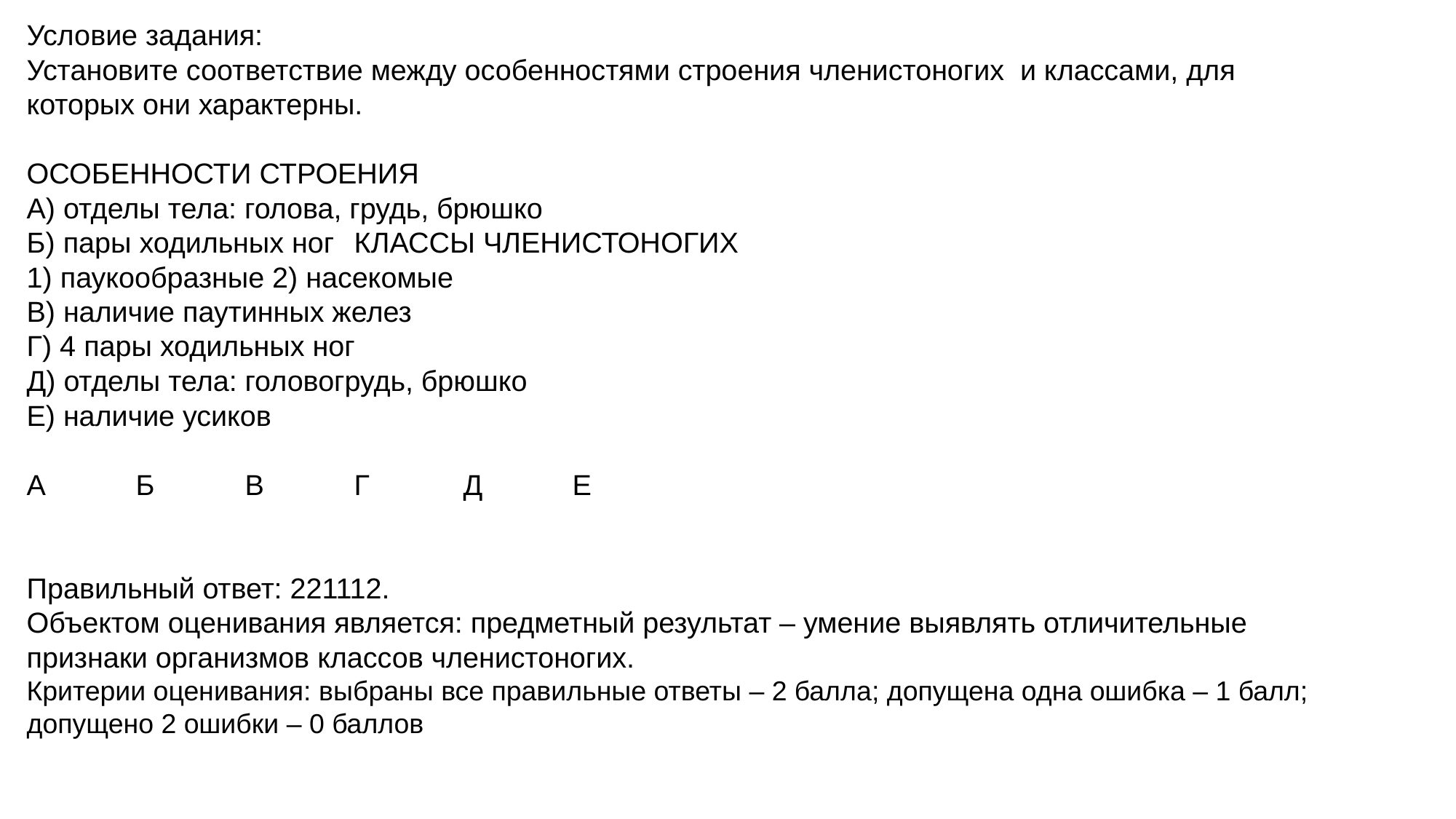

Условие задания:
Установите соответствие между особенностями строения членистоногих  и классами, для которых они характерны.

ОСОБЕННОСТИ СТРОЕНИЯ
А) отделы тела: голова, грудь, брюшко
Б) пары ходильных ног 	КЛАССЫ ЧЛЕНИСТОНОГИХ
1) паукообразные 2) насекомые
В) наличие паутинных желез
Г) 4 пары ходильных ног
Д) отделы тела: головогрудь, брюшко
Е) наличие усиков

А 	Б 	В 	Г 	Д 	Е

Правильный ответ: 221112.
Объектом оценивания является: предметный результат – умение выявлять отличительные признаки организмов классов членистоногих.
Критерии оценивания: выбраны все правильные ответы – 2 балла; допущена одна ошибка – 1 балл; допущено 2 ошибки – 0 баллов